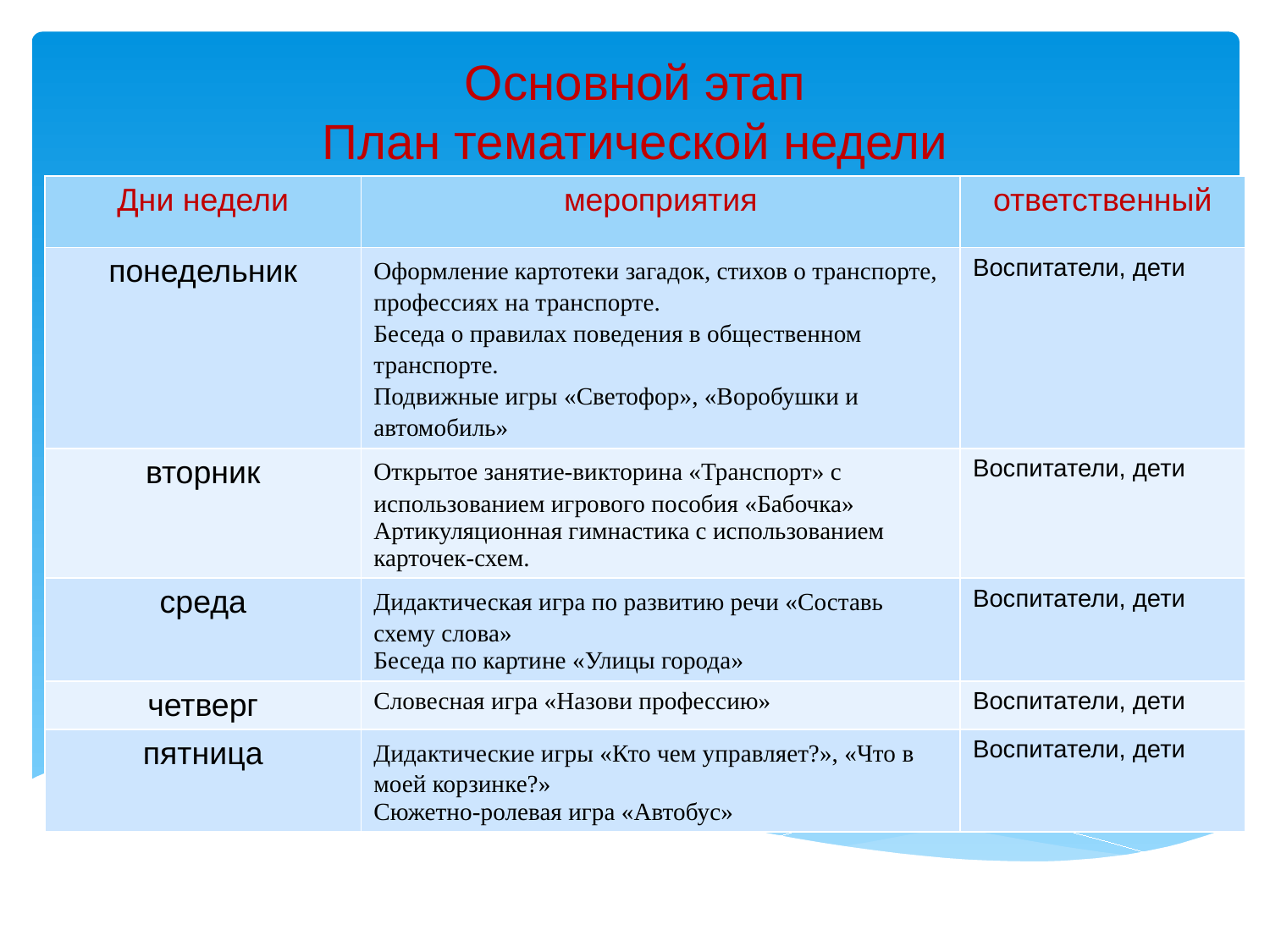

# Основной этап План тематической недели
| Дни недели | мероприятия | ответственный |
| --- | --- | --- |
| понедельник | Оформление картотеки загадок, стихов о транспорте, профессиях на транспорте. Беседа о правилах поведения в общественном транспорте. Подвижные игры «Светофор», «Воробушки и автомобиль» | Воспитатели, дети |
| вторник | Открытое занятие-викторина «Транспорт» с использованием игрового пособия «Бабочка» Артикуляционная гимнастика с использованием карточек-схем. | Воспитатели, дети |
| среда | Дидактическая игра по развитию речи «Составь схему слова» Беседа по картине «Улицы города» | Воспитатели, дети |
| четверг | Словесная игра «Назови профессию» | Воспитатели, дети |
| пятница | Дидактические игры «Кто чем управляет?», «Что в моей корзинке?» Сюжетно-ролевая игра «Автобус» | Воспитатели, дети |
|  |  |  |
| --- | --- | --- |
|  |  |  |
|  |  |  |
|  |  |  |
|  |  |  |